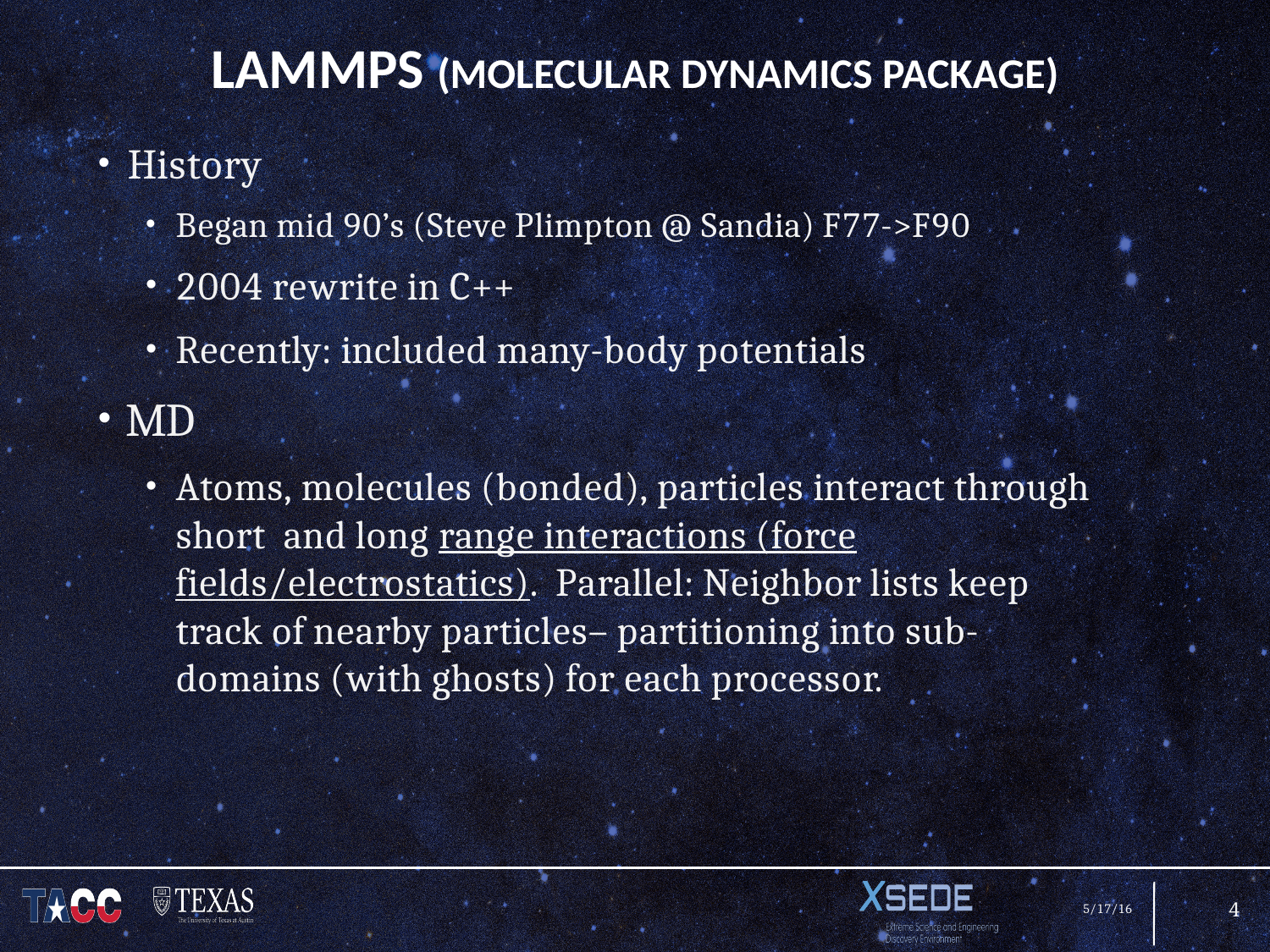

# LAMMPS (Molecular Dynamics Package)
History
Began mid 90’s (Steve Plimpton @ Sandia) F77->F90
2004 rewrite in C++
Recently: included many-body potentials
MD
Atoms, molecules (bonded), particles interact through short  and long range interactions (force fields/electrostatics).  Parallel: Neighbor lists keep track of nearby particles– partitioning into sub-domains (with ghosts) for each processor.
4
5/17/16